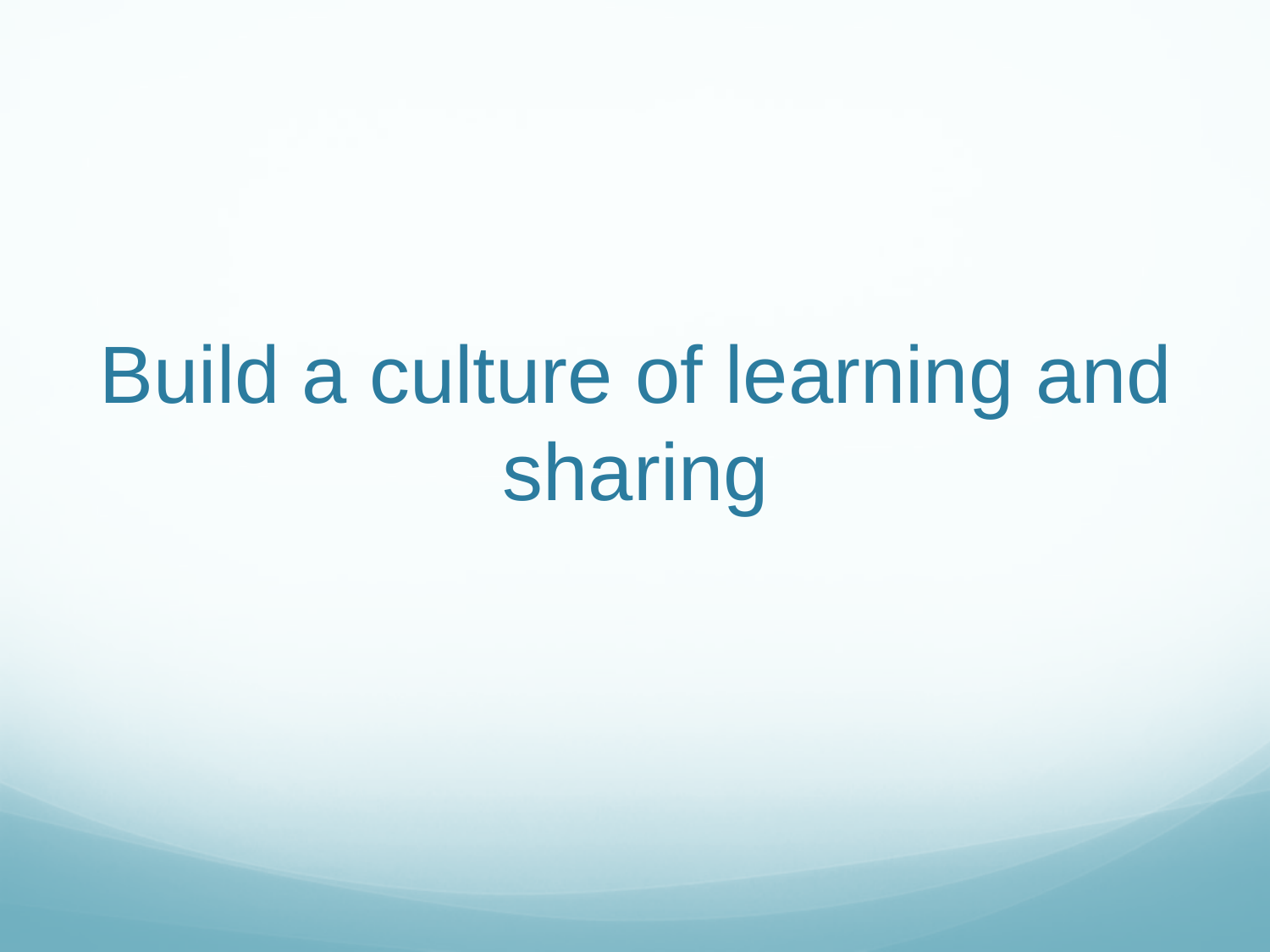

# Build a culture of learning and sharing